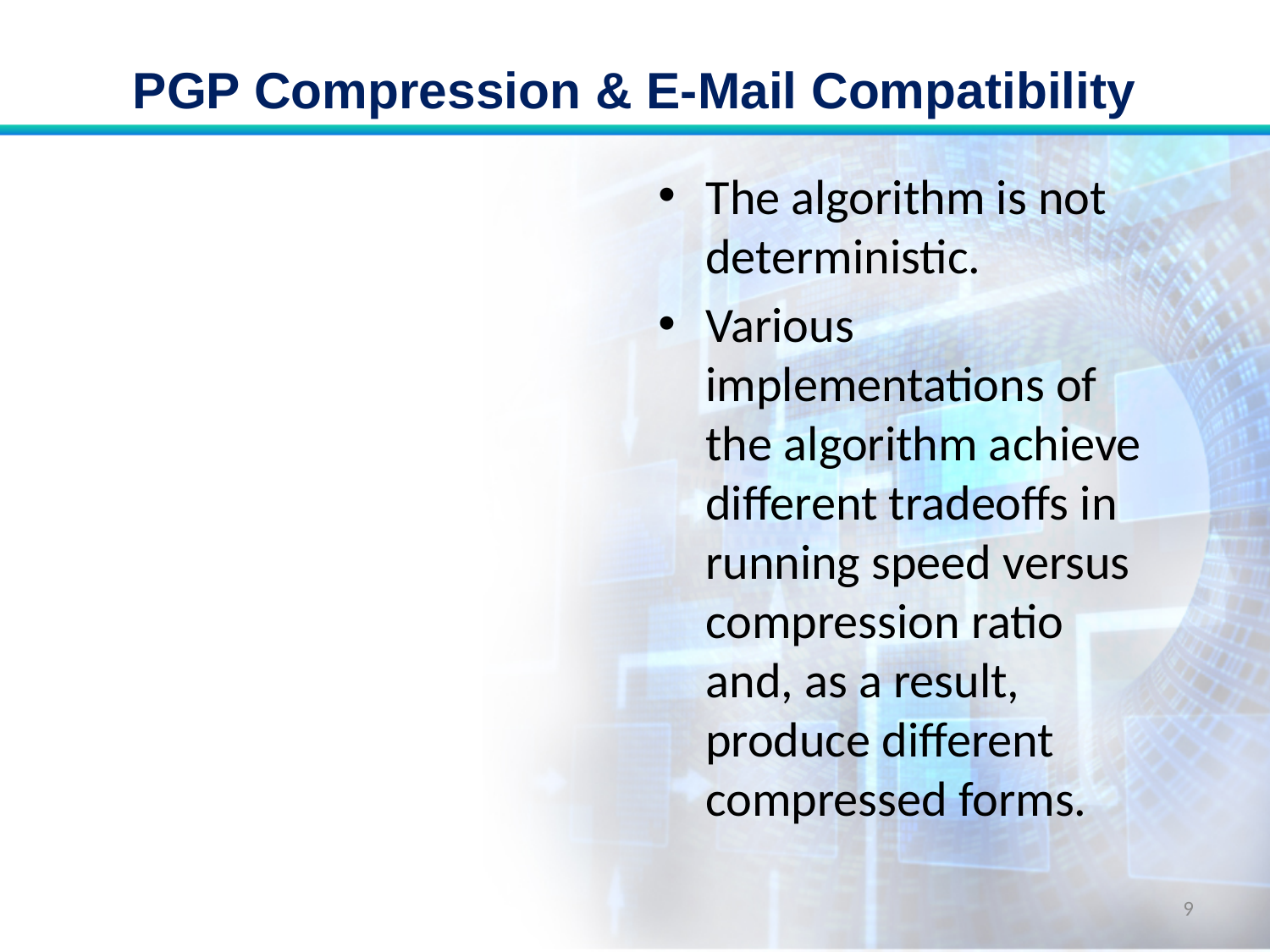

# PGP Compression & E-Mail Compatibility
The algorithm is not deterministic.
Various implementations of the algorithm achieve different tradeoffs in running speed versus compression ratio and, as a result, produce different compressed forms.
9